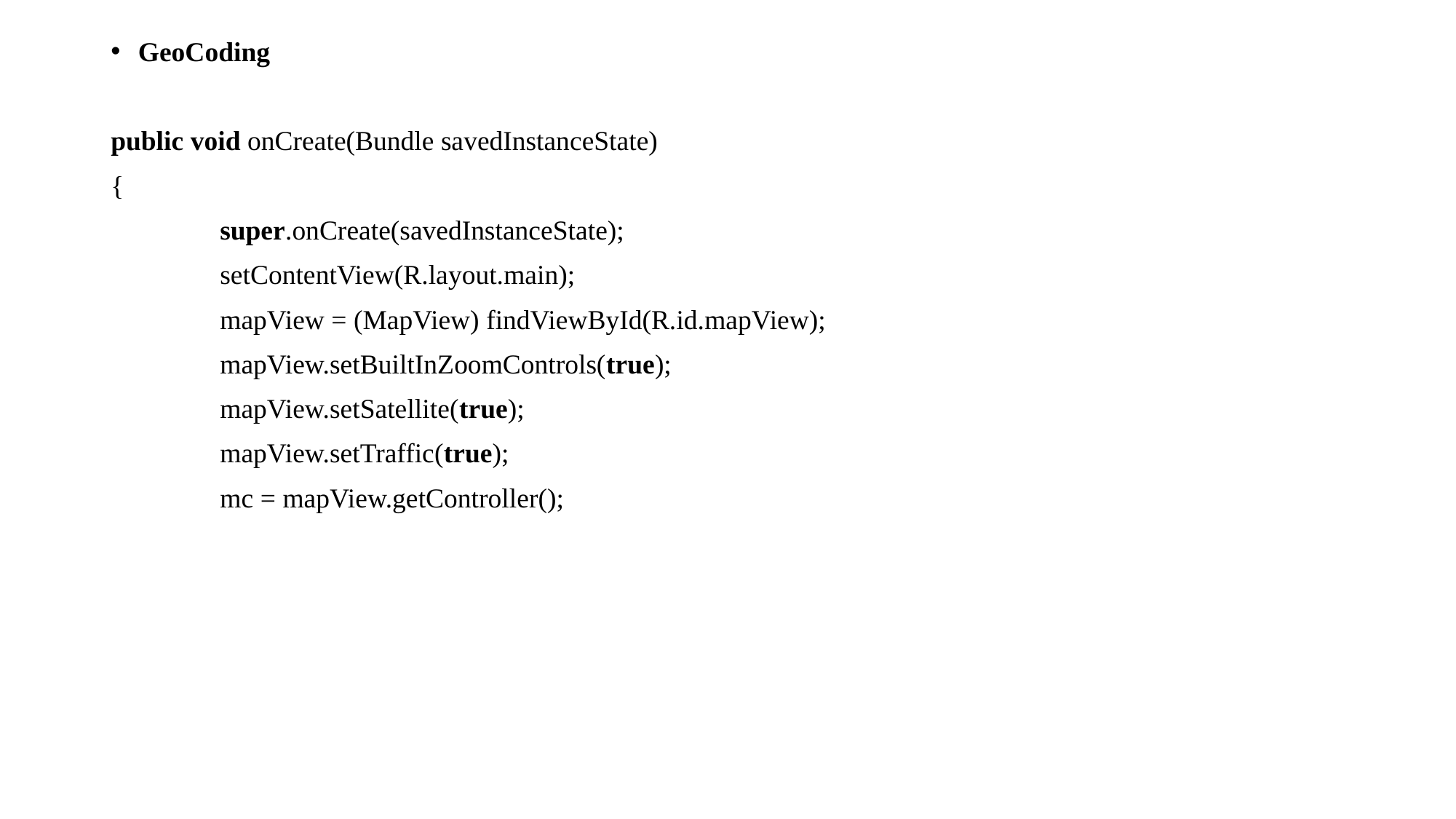

GeoCoding

public void onCreate(Bundle savedInstanceState)
{
	super.onCreate(savedInstanceState);
	setContentView(R.layout.main);
	mapView = (MapView) findViewById(R.id.mapView);
	mapView.setBuiltInZoomControls(true);
	mapView.setSatellite(true);
	mapView.setTraffic(true);
	mc = mapView.getController();